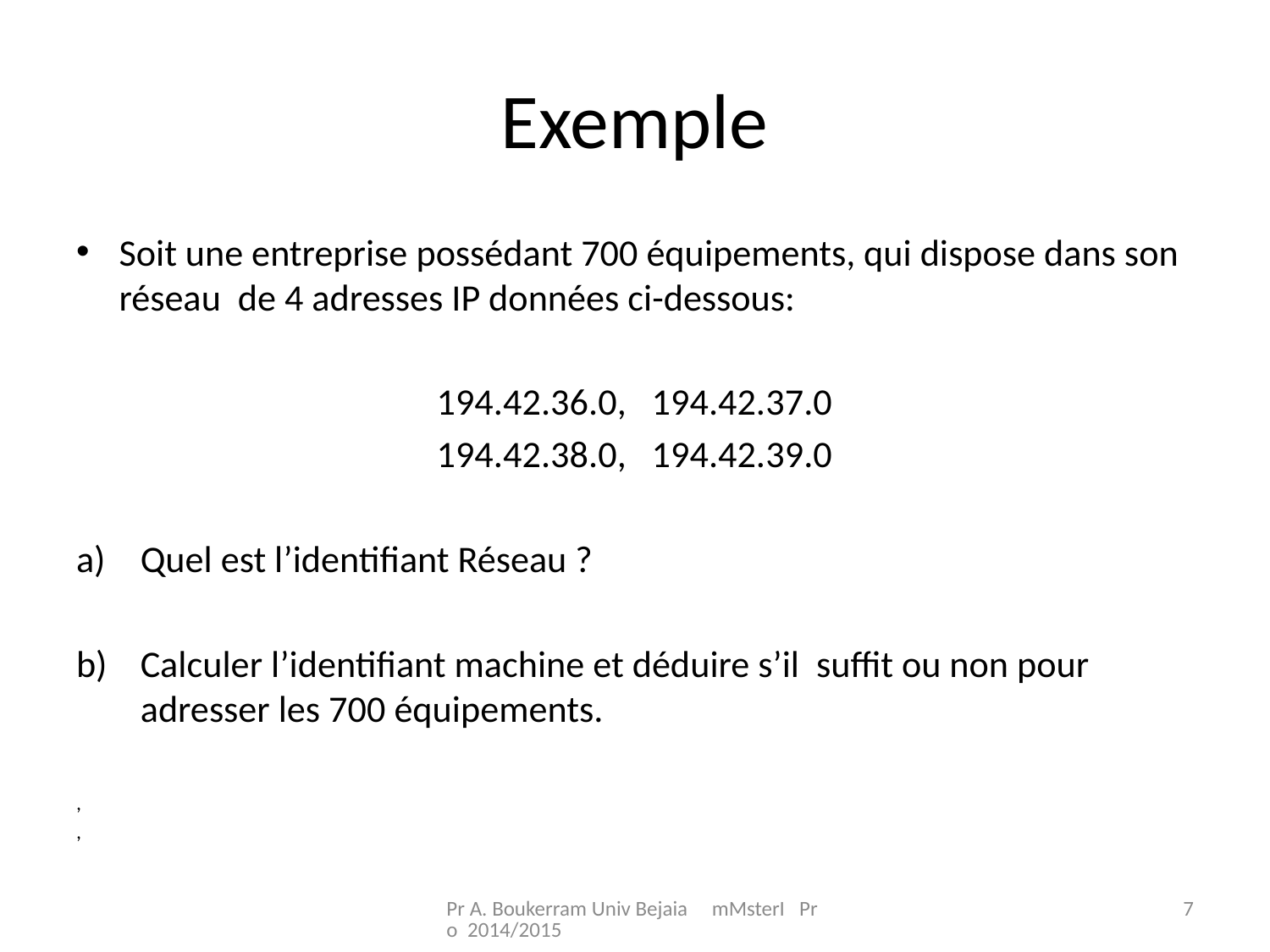

# Exemple
Soit une entreprise possédant 700 équipements, qui dispose dans son réseau  de 4 adresses IP données ci-dessous:

194.42.36.0,   194.42.37.0
194.42.38.0,   194.42.39.0

Quel est l’identifiant Réseau ?

Calculer l’identifiant machine et déduire s’il  suffit ou non pour adresser les 700 équipements.

,
,
Pr A. Boukerram Univ Bejaia     mMsterI   Pro  2014/2015
7